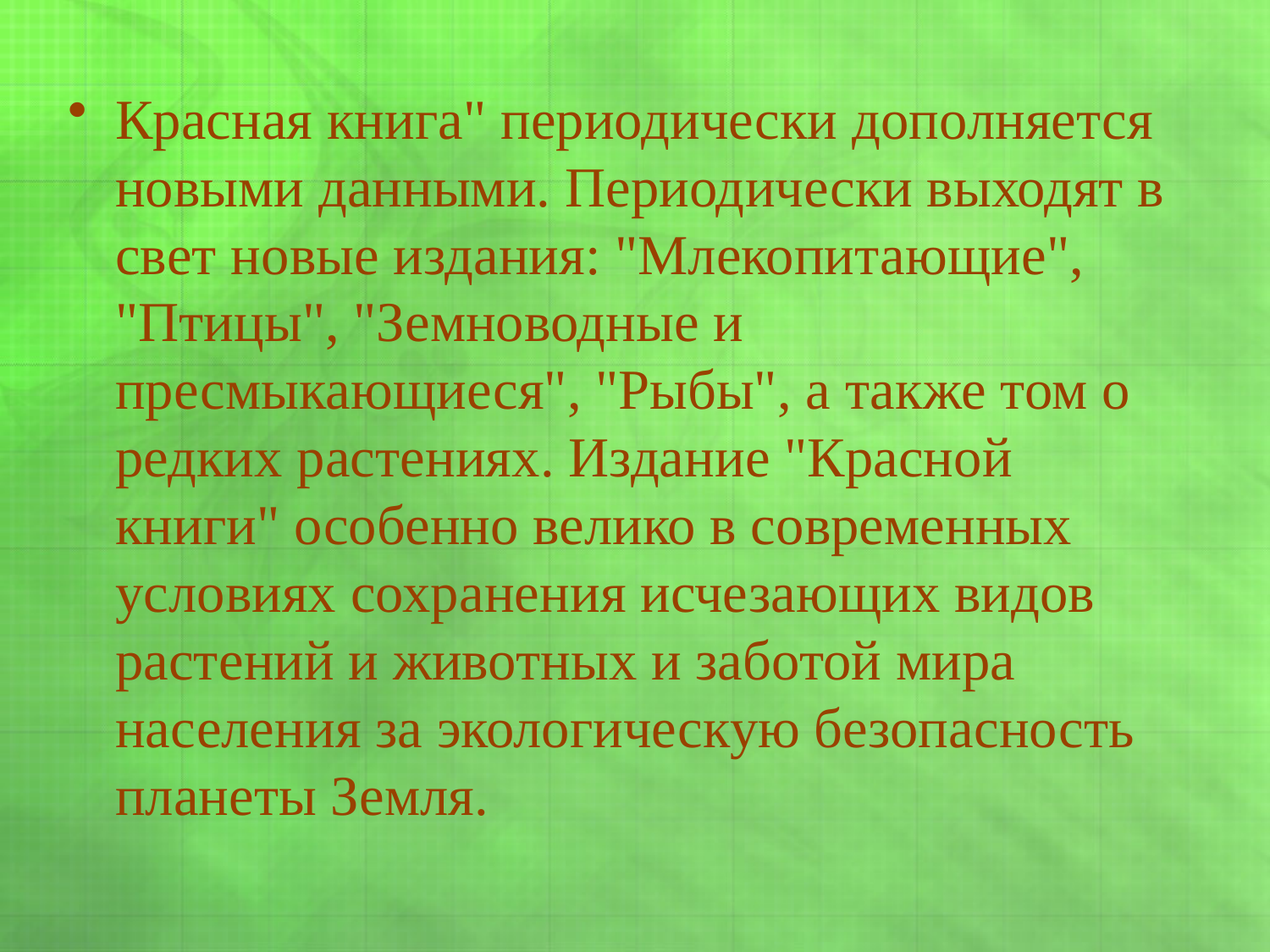

Красная книга" периодически дополняется новыми данными. Периодически выходят в свет новые издания: "Млекопитающие", "Птицы", "Земноводные и пресмыкающиеся", "Рыбы", а также том о редких растениях. Издание "Красной книги" особенно велико в современных условиях сохранения исчезающих видов растений и животных и заботой мира населения за экологическую безопасность планеты Земля.